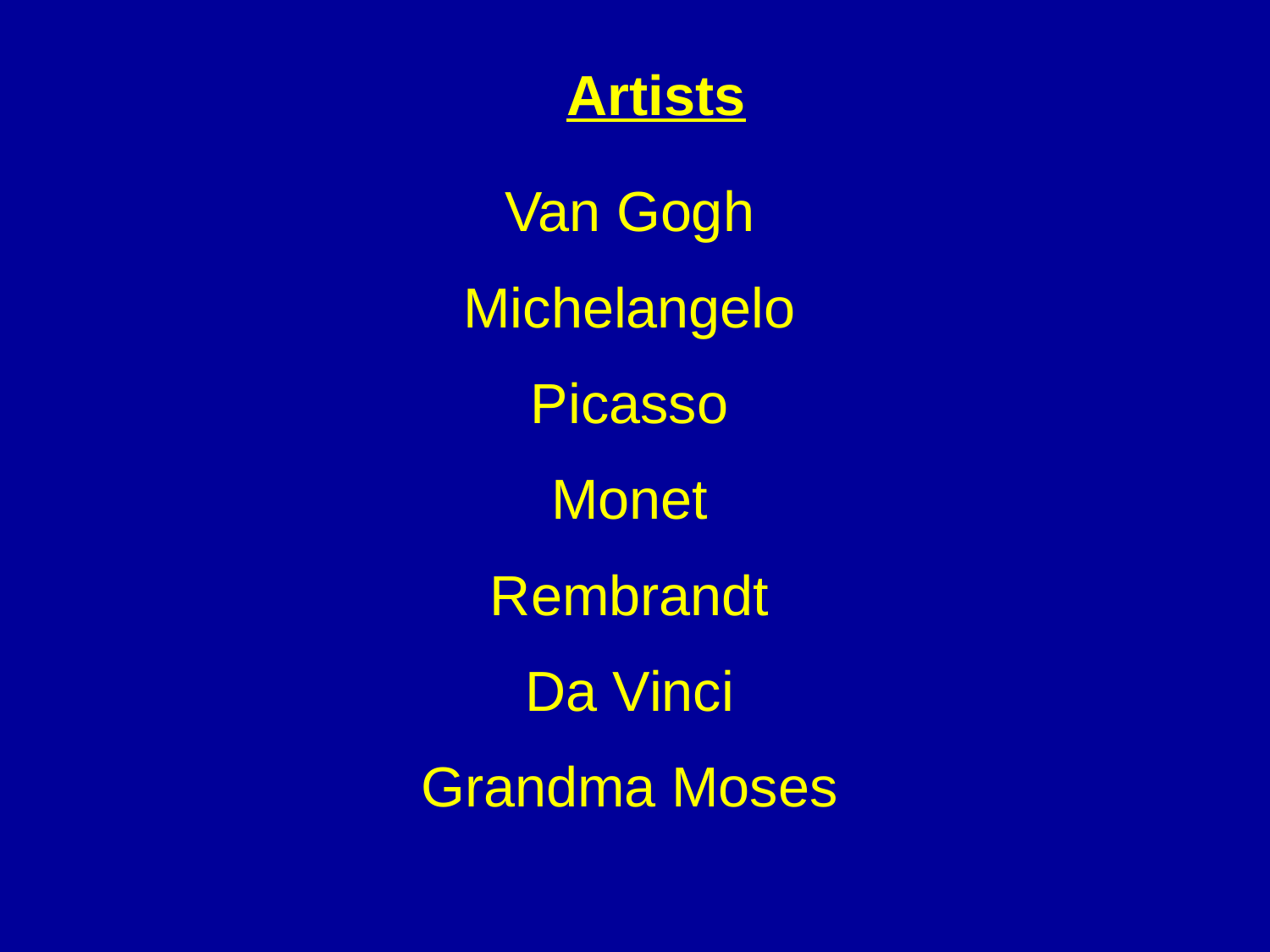

Artists
Van Gogh
Michelangelo
Picasso
Monet
Rembrandt
Da Vinci
Grandma Moses